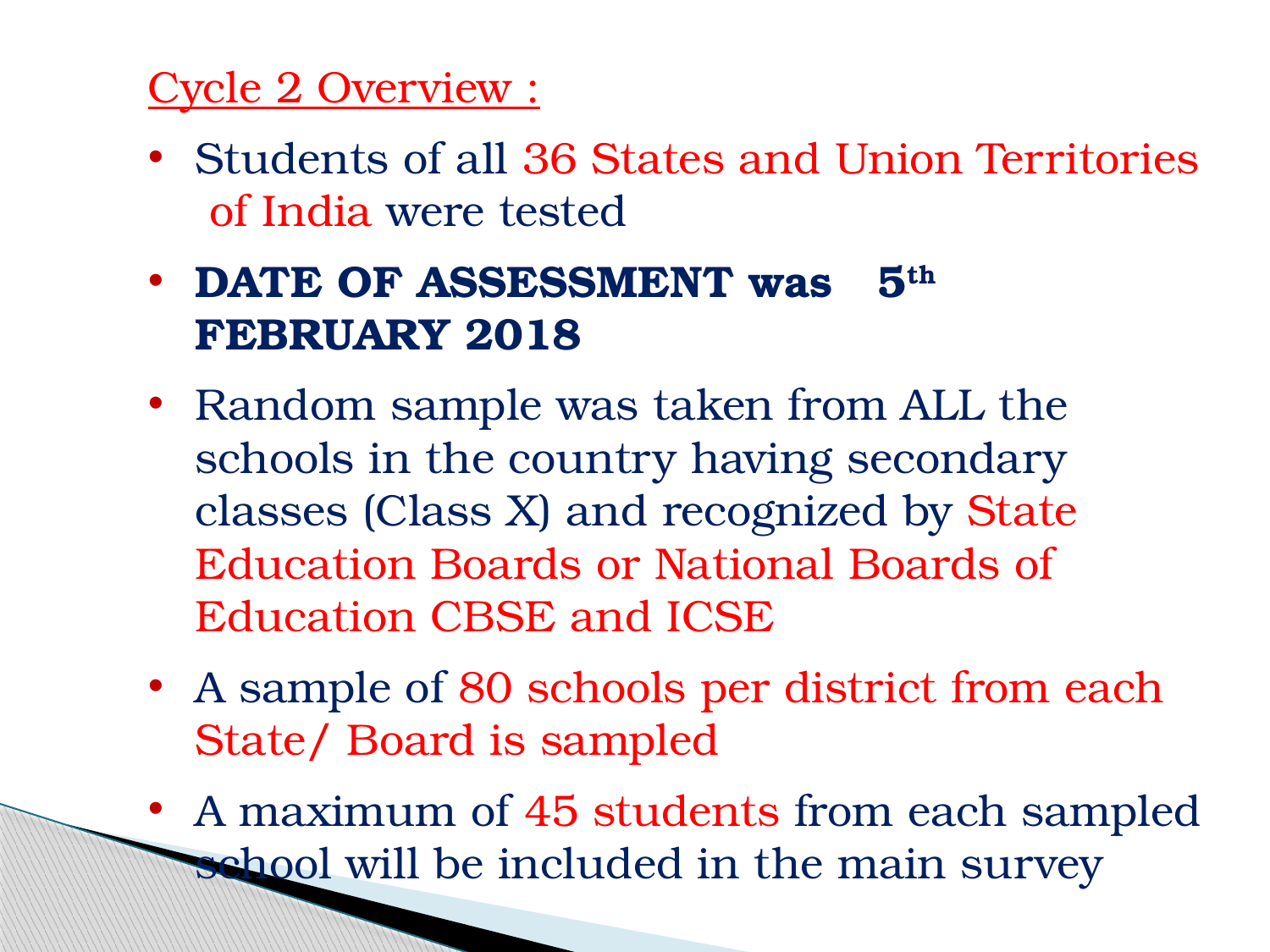

Cycle 2 Overview :
Students of all 36 States and Union Territories  of India were tested
DATE OF ASSESSMENT was   5th  FEBRUARY 2018
Random sample was taken from ALL the schools in the country having secondary classes (Class X) and recognized by State Education Boards or National Boards of Education CBSE and ICSE
A sample of 80 schools per district from each State/ Board is sampled
A maximum of 45 students from each sampled school will be included in the main survey